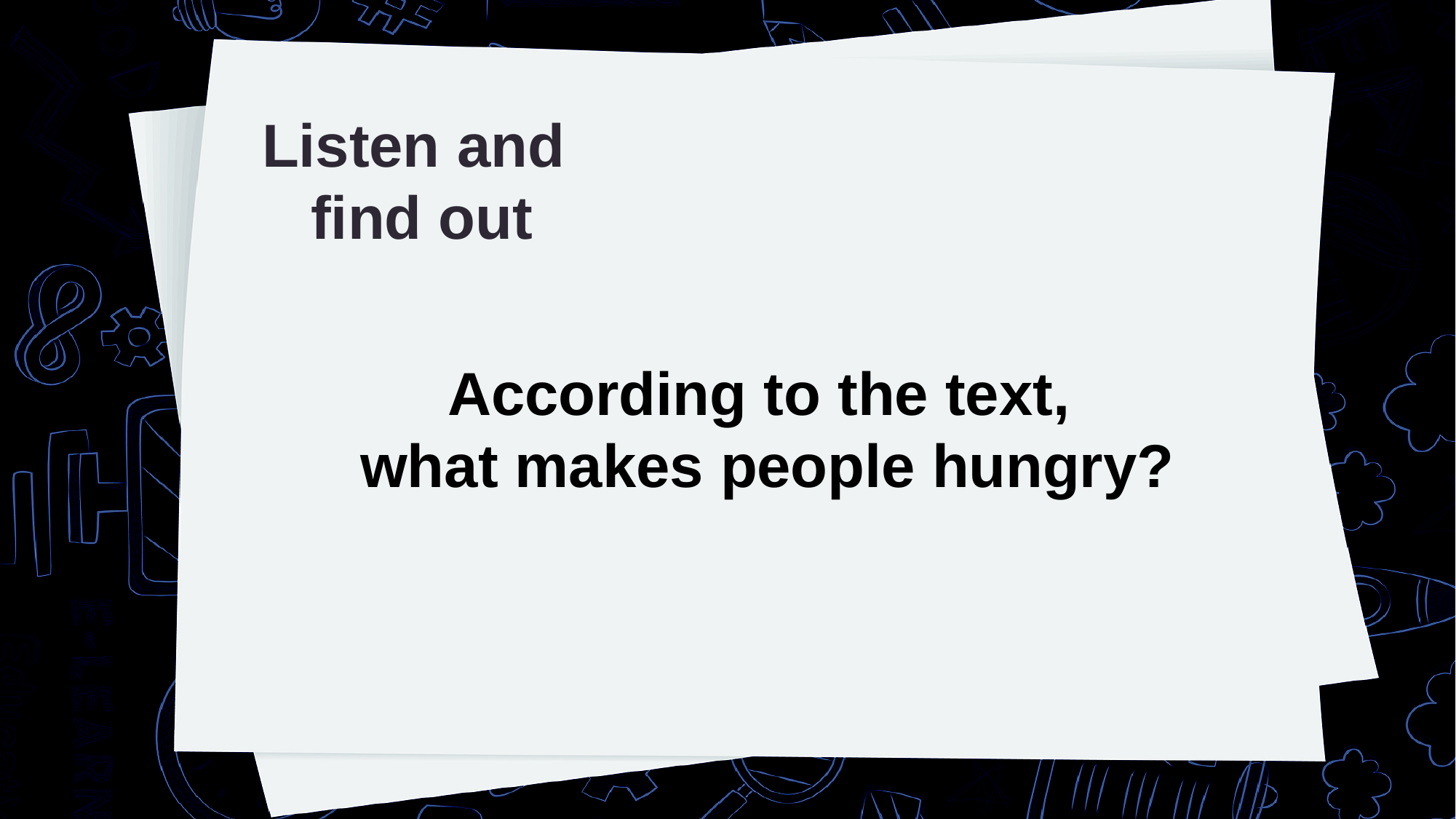

Listen and
find out
According to the text,
what makes people hungry?